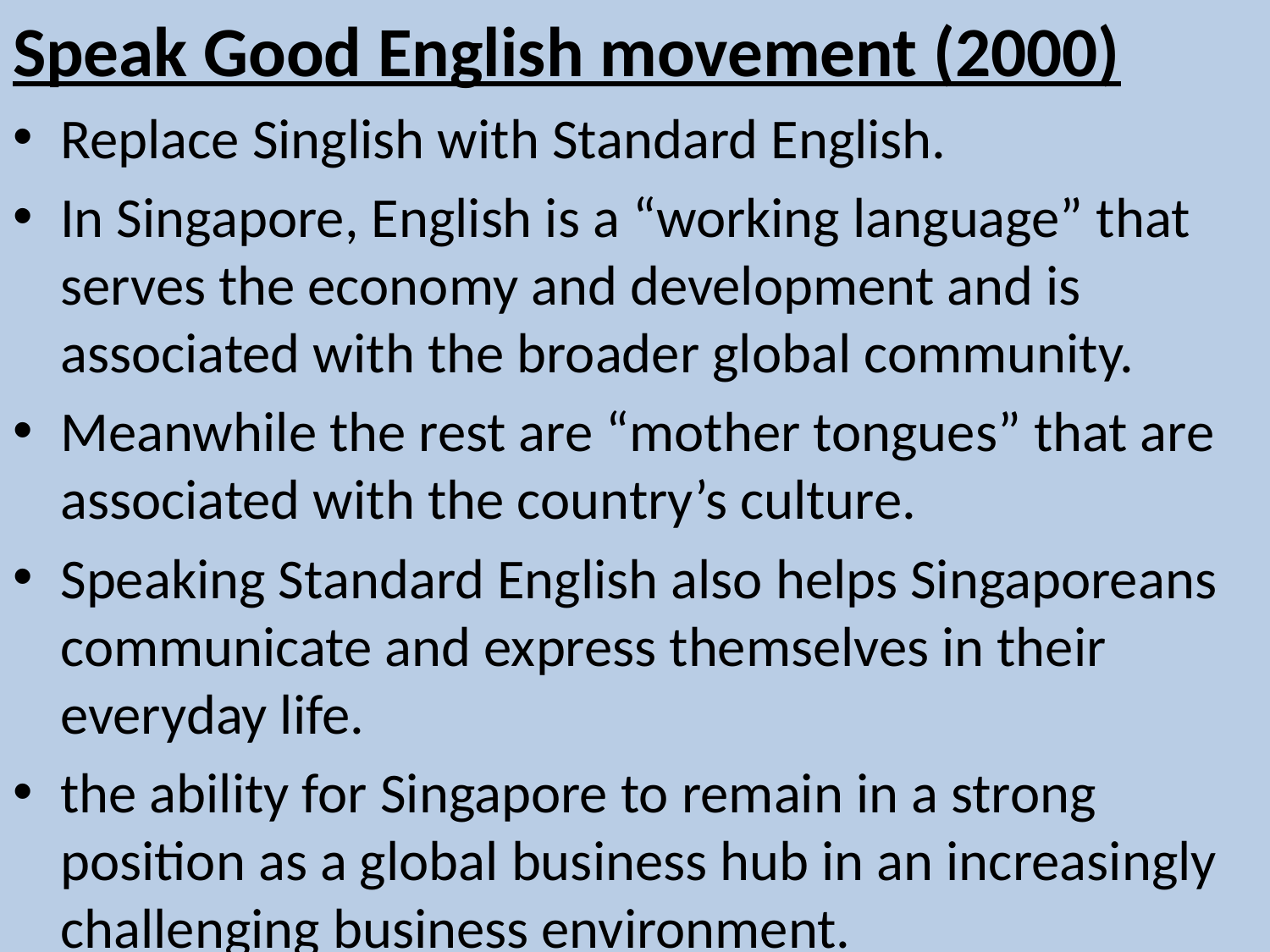

Speak Good English movement (2000)
Replace Singlish with Standard English.
In Singapore, English is a “working language” that serves the economy and development and is associated with the broader global community.
Meanwhile the rest are “mother tongues” that are associated with the country’s culture.
Speaking Standard English also helps Singaporeans communicate and express themselves in their everyday life.
the ability for Singapore to remain in a strong position as a global business hub in an increasingly challenging business environment.